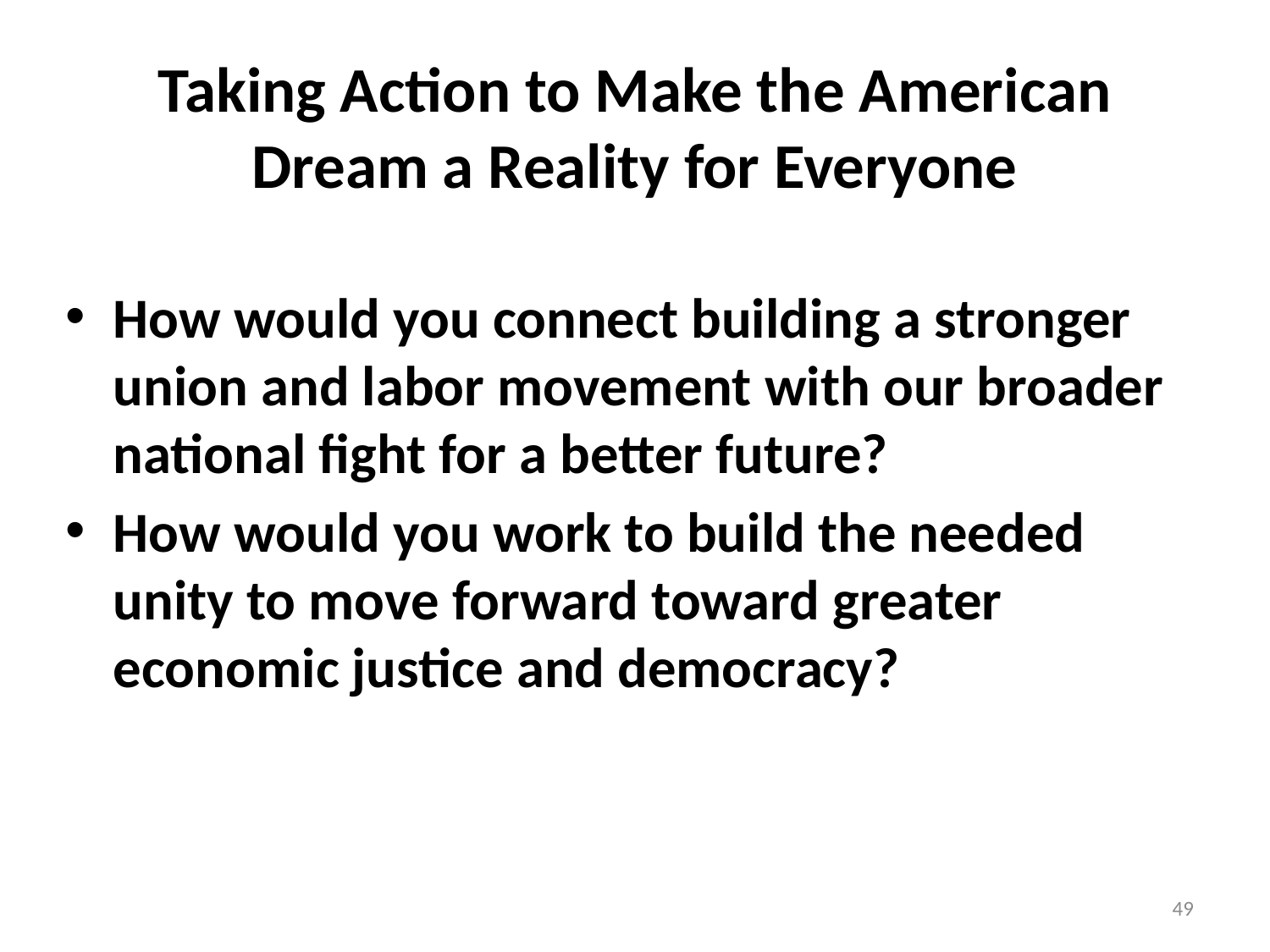

# Taking Action to Make the American Dream a Reality for Everyone
How would you connect building a stronger union and labor movement with our broader national fight for a better future?
How would you work to build the needed unity to move forward toward greater economic justice and democracy?

49